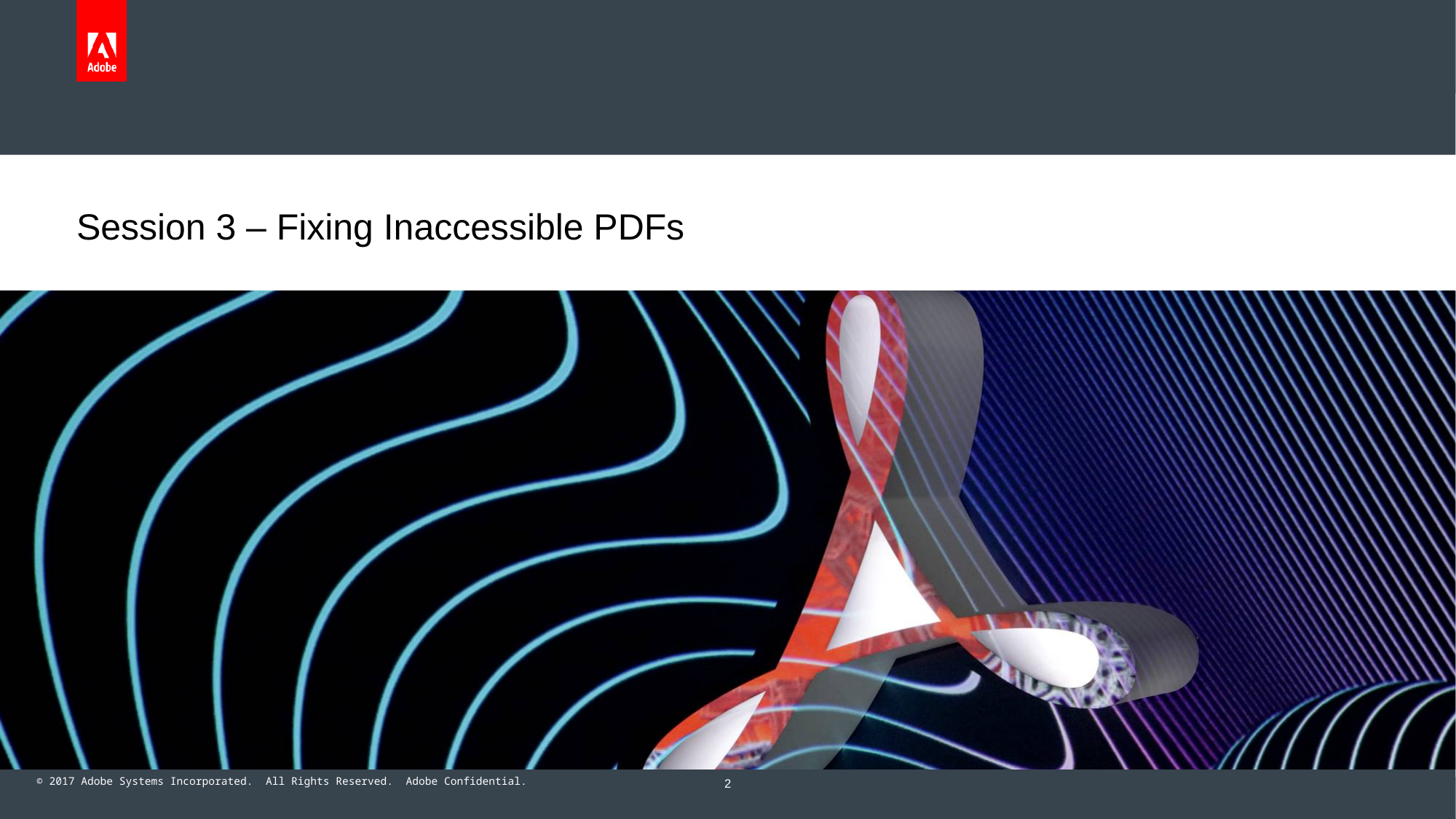

# Session 3 – Fixing Inaccessible PDFs
2